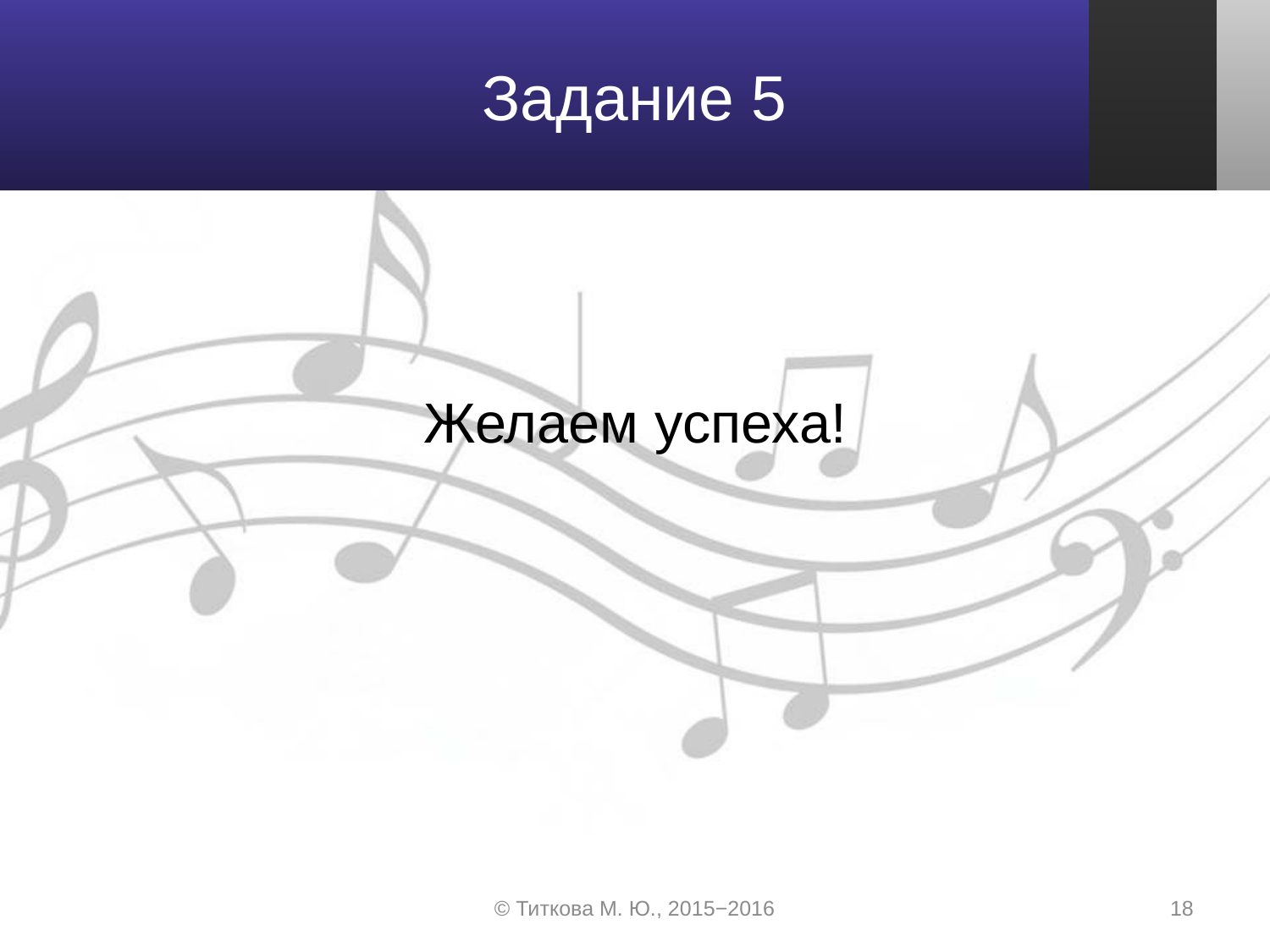

# Задание 5

Желаем успеха!
© Титкова М. Ю., 2015−2016
18